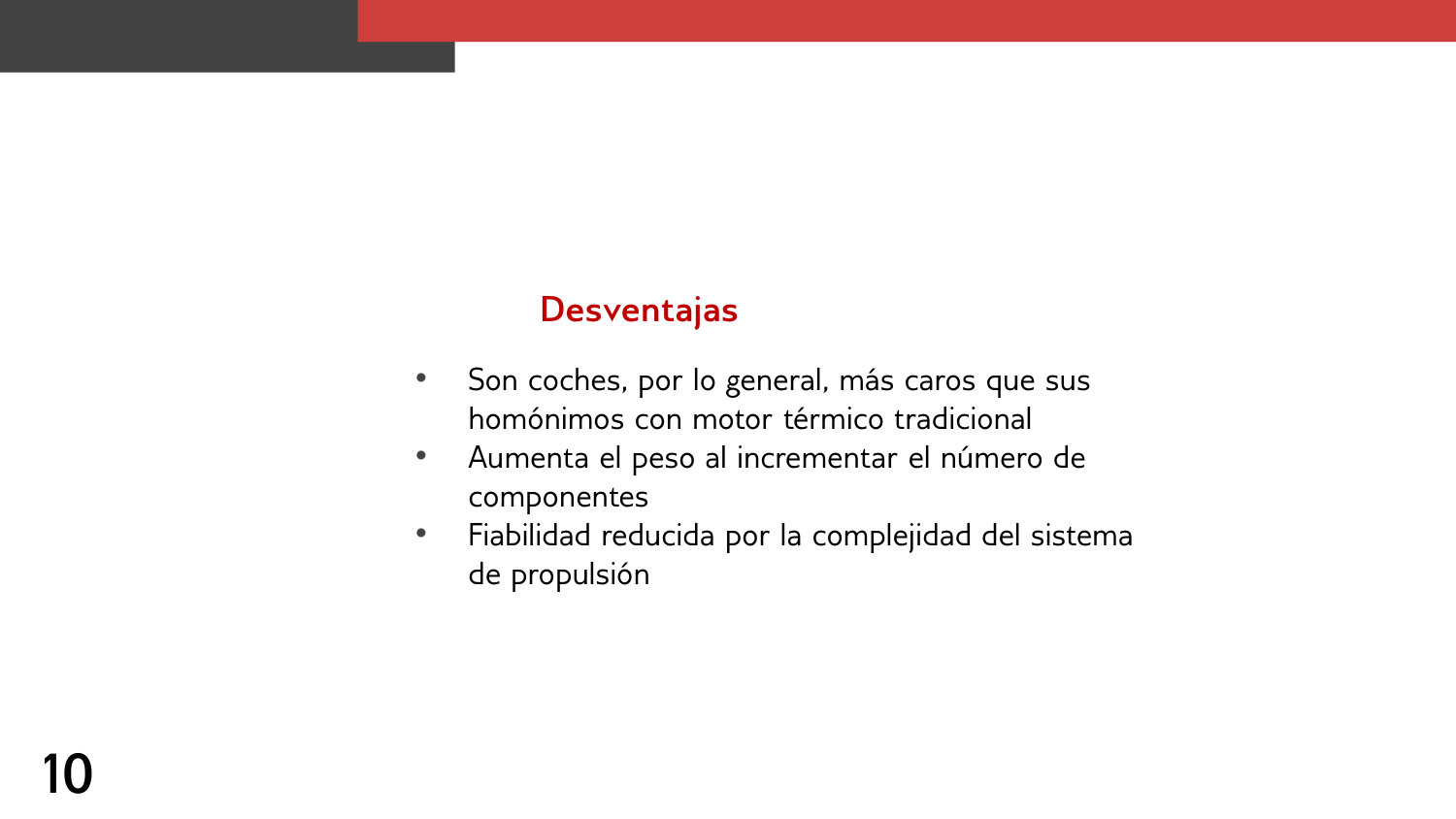

Desventajas
Son coches, por lo general, más caros que sus homónimos con motor térmico tradicional
Aumenta el peso al incrementar el número de componentes
Fiabilidad reducida por la complejidad del sistema de propulsión

10